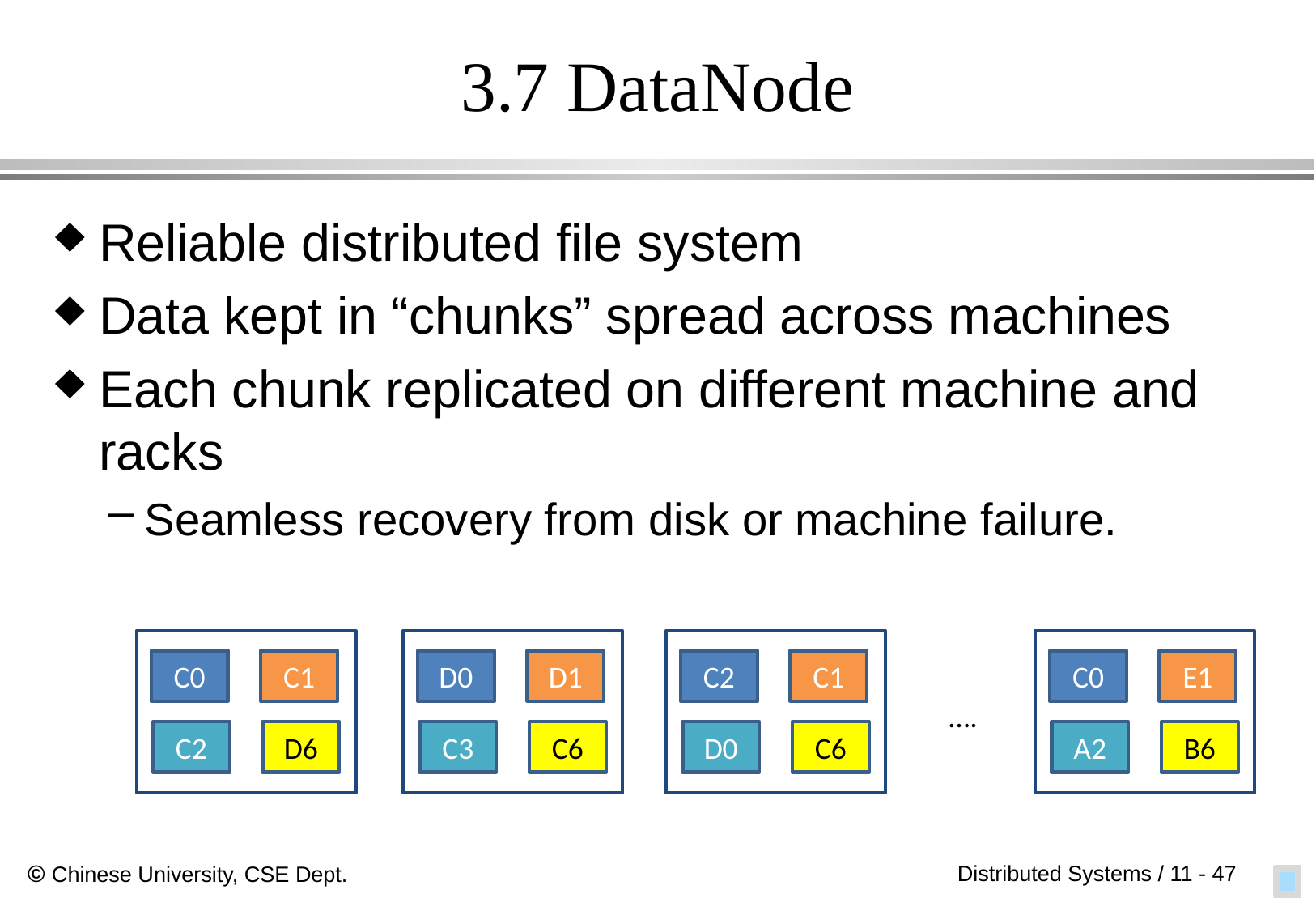

# 3.7 DataNode
Reliable distributed file system
Data kept in “chunks” spread across machines
Each chunk replicated on different machine and racks
Seamless recovery from disk or machine failure.

C0
C1
D0
D1
C2
C1
C0
E1
….
C2
D6
C3
C6
D0
C6
A2
B6